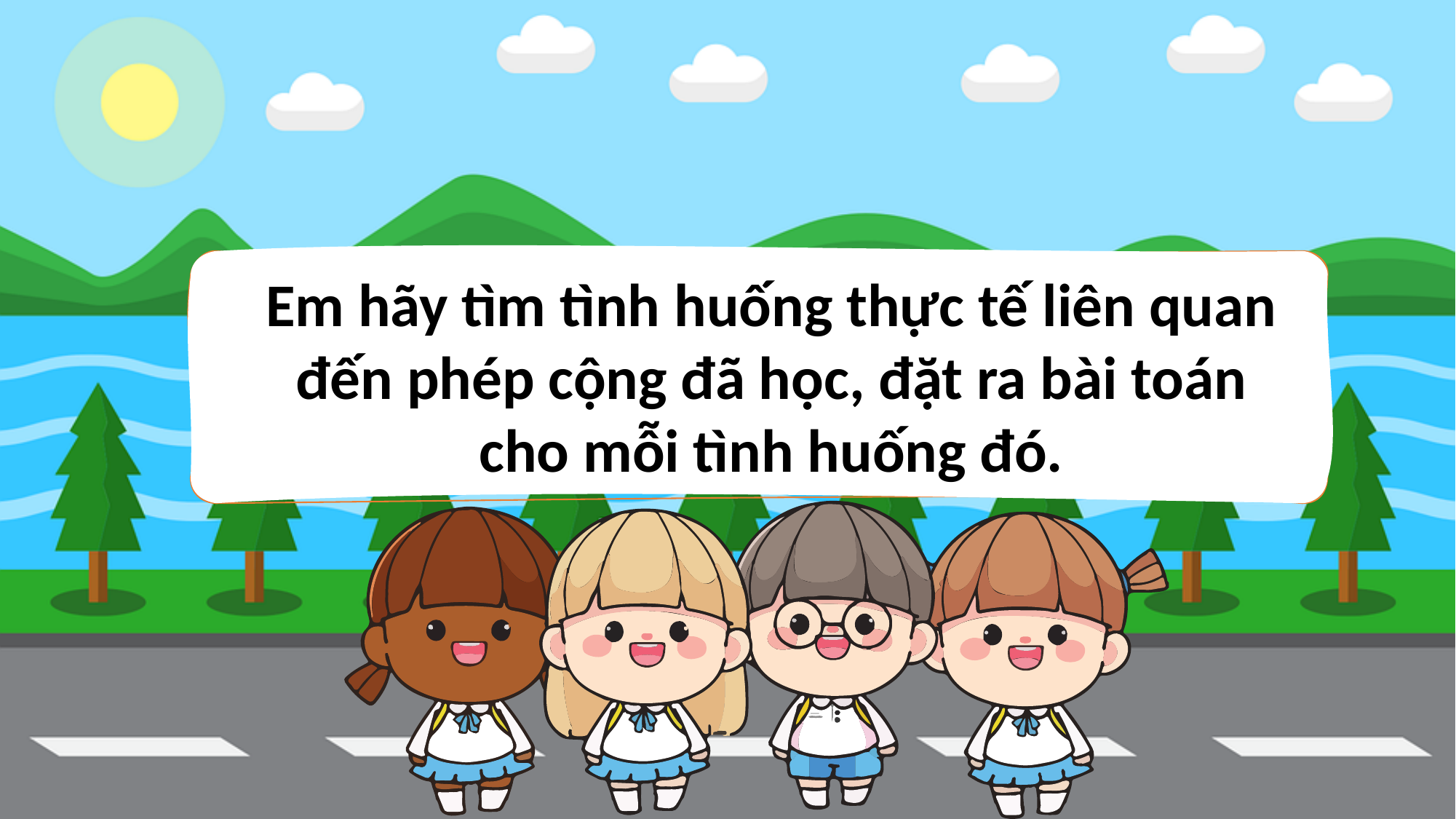

Em hãy tìm tình huống thực tế liên quan đến phép cộng đã học, đặt ra bài toán cho mỗi tình huống đó.